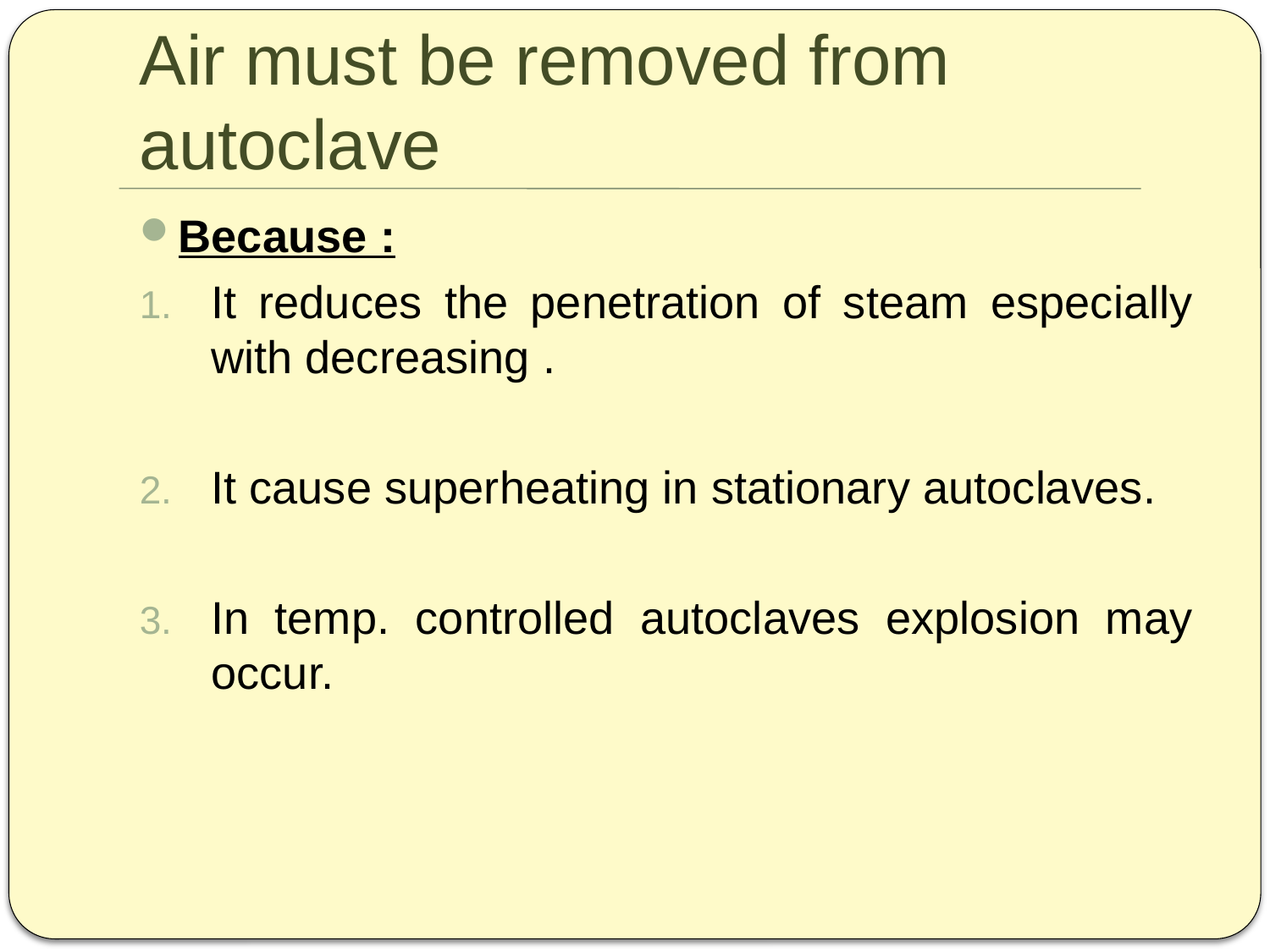

# Air must be removed from autoclave
Because :
It reduces the penetration of steam especially with decreasing .

It cause superheating in stationary autoclaves.

In temp. controlled autoclaves explosion may occur.